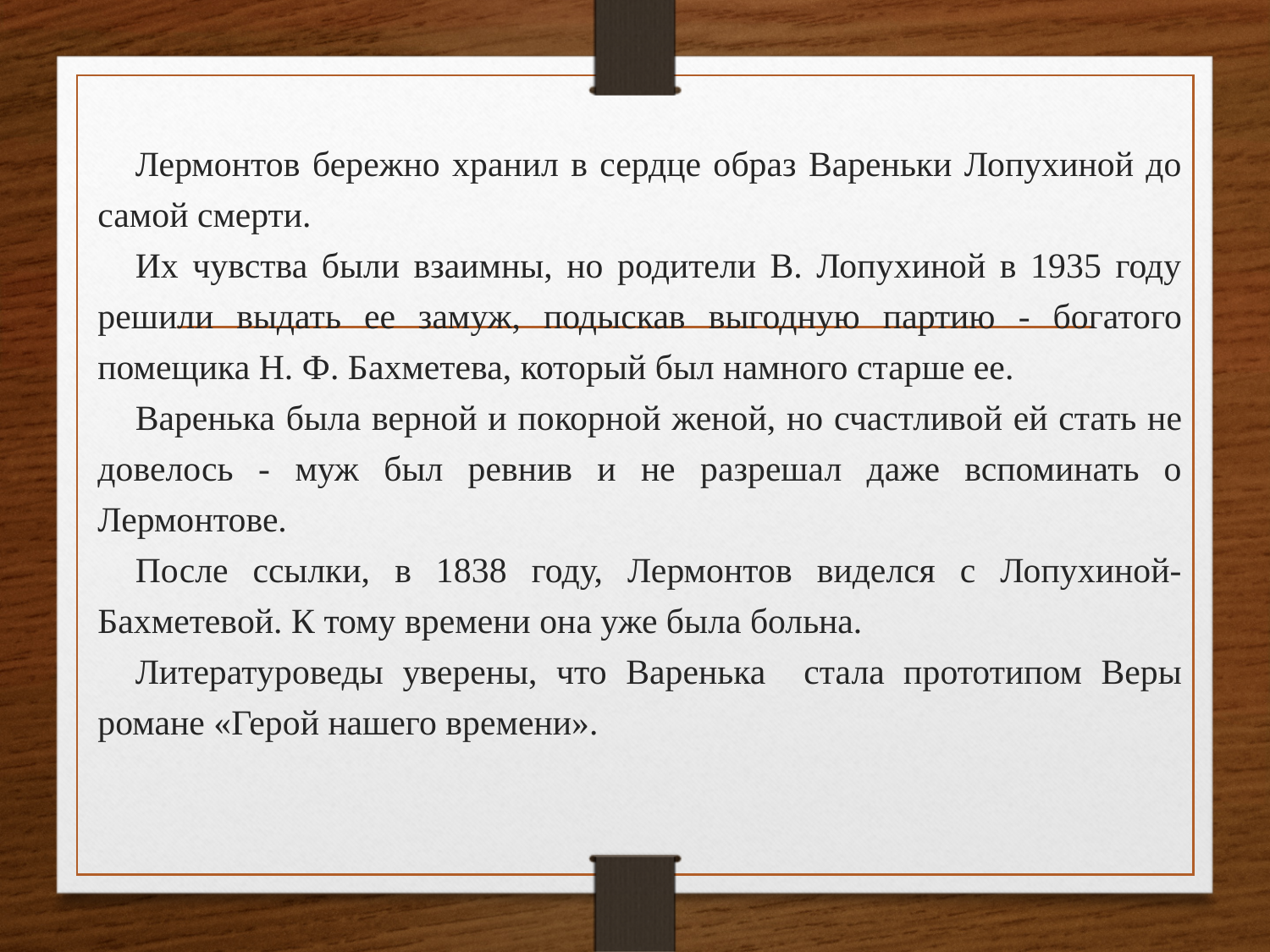

Лермонтов бережно хранил в сердце образ Вареньки Лопухиной до самой смерти.
Их чувства были взаимны, но родители В. Лопухиной в 1935 году решили выдать ее замуж, подыскав выгодную партию - богатого помещика Н. Ф. Бахметева, который был намного старше ее.
Варенька была верной и покорной женой, но счастливой ей стать не довелось - муж был ревнив и не разрешал даже вспоминать о Лермонтове.
После ссылки, в 1838 году, Лермонтов виделся с Лопухиной-Бахметевой. К тому времени она уже была больна.
Литературоведы уверены, что Варенька  стала прототипом Веры романе «Герой нашего времени».